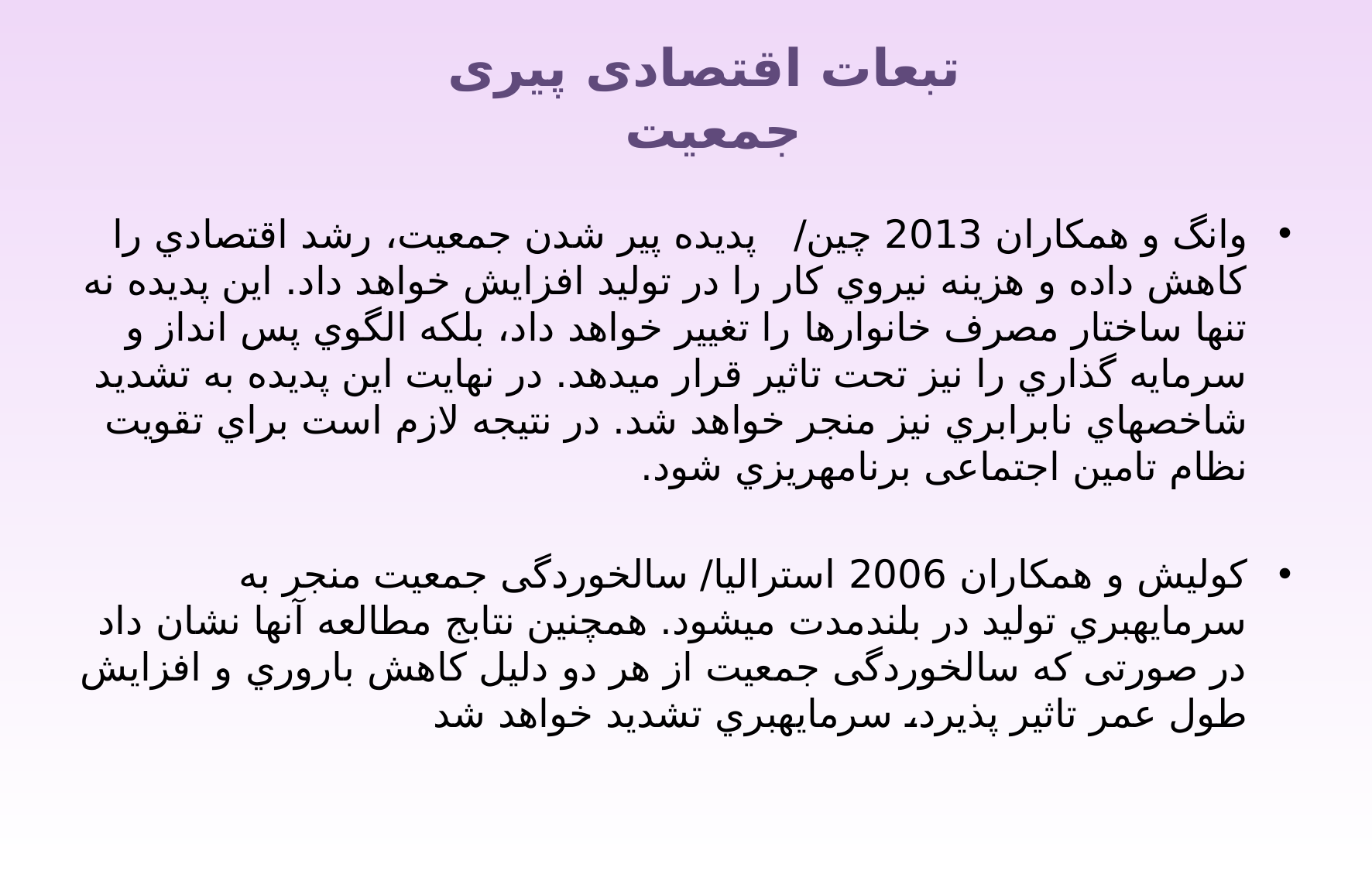

# تبعات اقتصادی پیری جمعیت
وانگ و همکاران 2013 چین/   پدیده پیر شدن جمعیت، رشد اقتصادي را کاهش داده و هزینه نیروي کار را در تولید افزایش خواهد داد. این پدیده نه تنها ساختار مصرف خانوارها را تغییر خواهد داد، بلکه الگوي پس انداز و سرمایه گذاري را نیز تحت تاثیر قرار میدهد. در نهایت این پدیده به تشدید شاخصهاي نابرابري نیز منجر خواهد شد. در نتیجه لازم است براي تقویت نظام تامین اجتماعی برنامهریزي شود.

کولیش و همکاران 2006 استرالیا/ سالخوردگی جمعیت منجر به سرمایهبري تولید در بلندمدت میشود. همچنین نتابج مطالعه آنها نشان داد در صورتی که سالخوردگی جمعیت از هر دو دلیل کاهش باروري و افزایش طول عمر تاثیر پذیرد، سرمایهبري تشدید خواهد شد